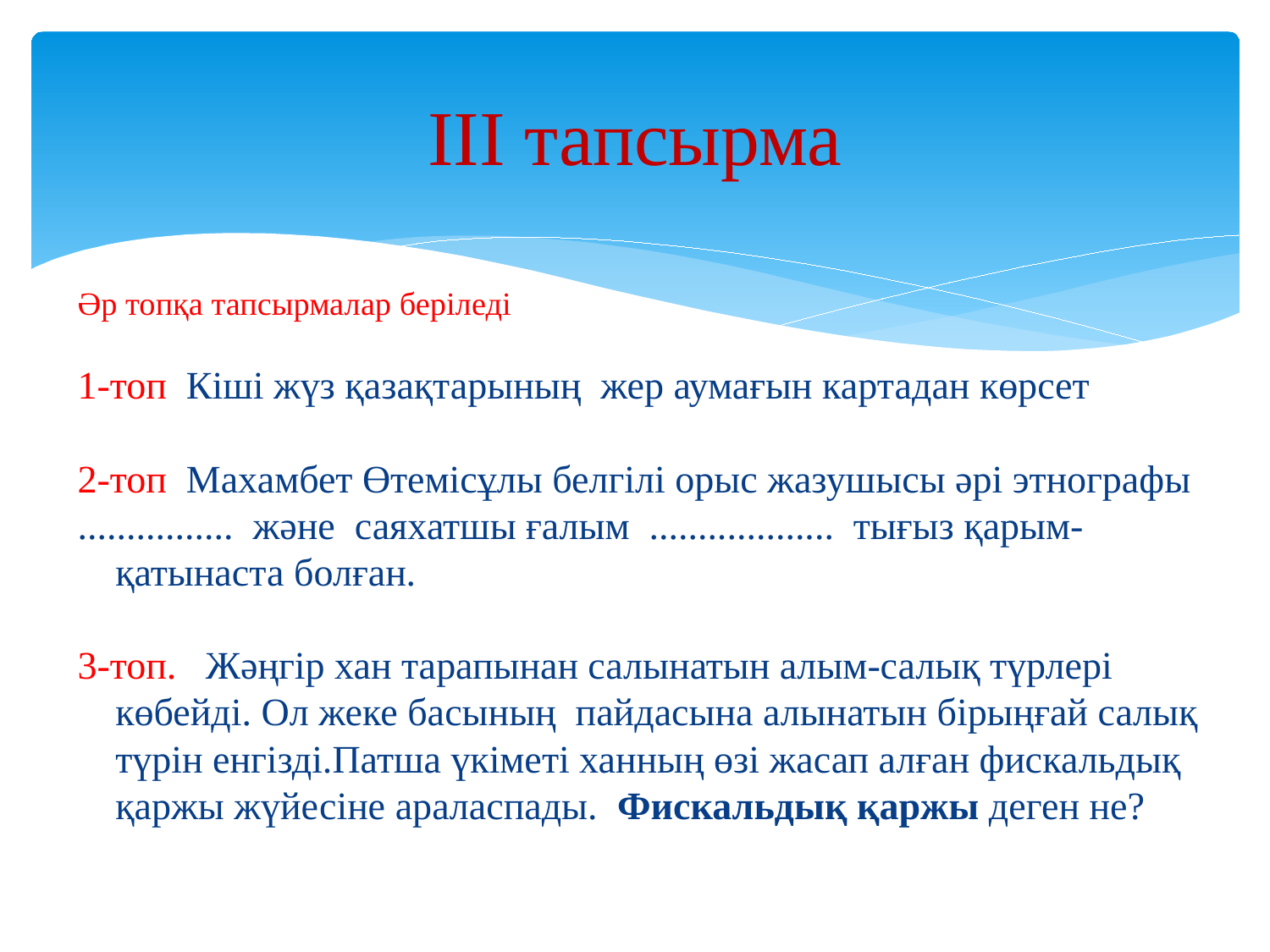

# III тапсырма
Әр топқа тапсырмалар беріледі

1-топ  Кіші жүз қазақтарының  жер аумағын картадан көрсет

2-топ  Махамбет Өтемісұлы белгілі орыс жазушысы әрі этнографы
................  және  саяхатшы ғалым  ...................  тығыз қарым-қатынаста болған.

3-топ.   Жәңгір хан тарапынан салынатын алым-салық түрлері көбейді. Ол жеке басының  пайдасына алынатын бірыңғай салық түрін енгізді.Патша үкіметі ханның өзі жасап алған фискальдық қаржы жүйесіне араласпады.  Фискальдық қаржы деген не?